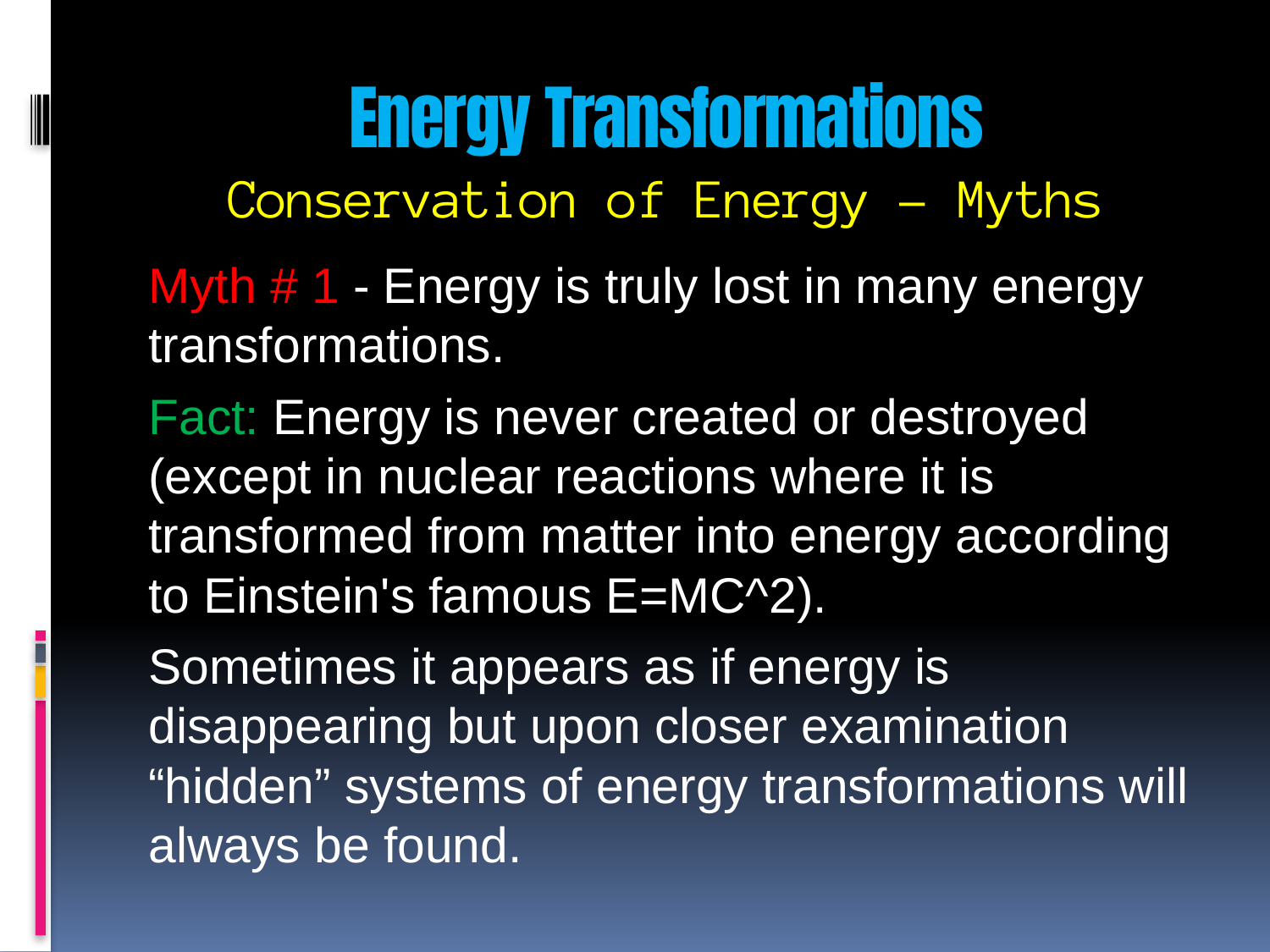

# Energy Transformations Conservation of Energy - Myths
Myth # 1 - Energy is truly lost in many energy transformations.
Fact: Energy is never created or destroyed (except in nuclear reactions where it is transformed from matter into energy according to Einstein's famous E=MC^2).
Sometimes it appears as if energy is disappearing but upon closer examination “hidden” systems of energy transformations will always be found.